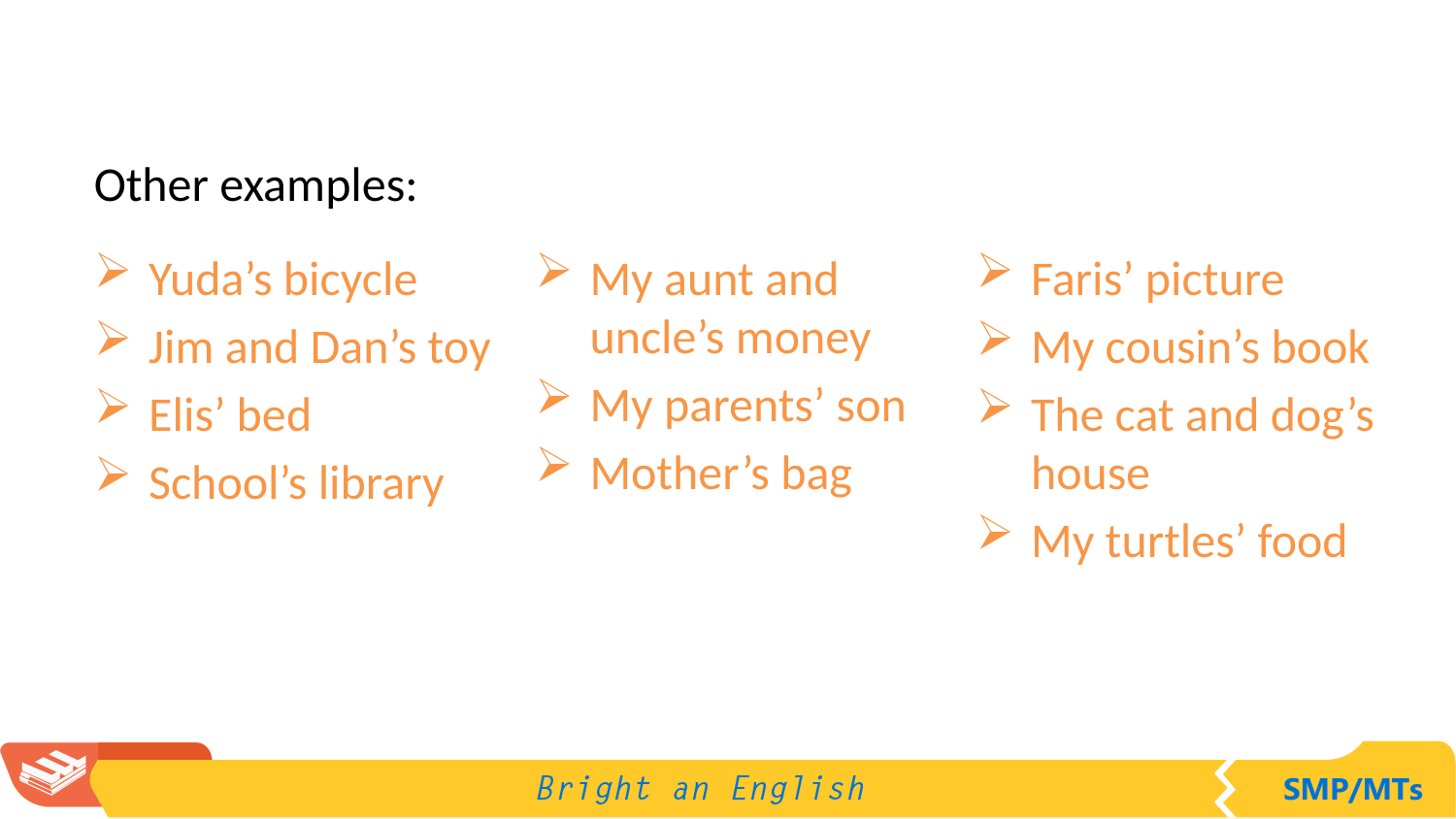

Other examples:

Yuda’s bicycle
Jim and Dan’s toy
Elis’ bed
School’s library

My aunt and uncle’s money
My parents’ son
Mother’s bag

Faris’ picture
My cousin’s book
The cat and dog’s house
My turtles’ food